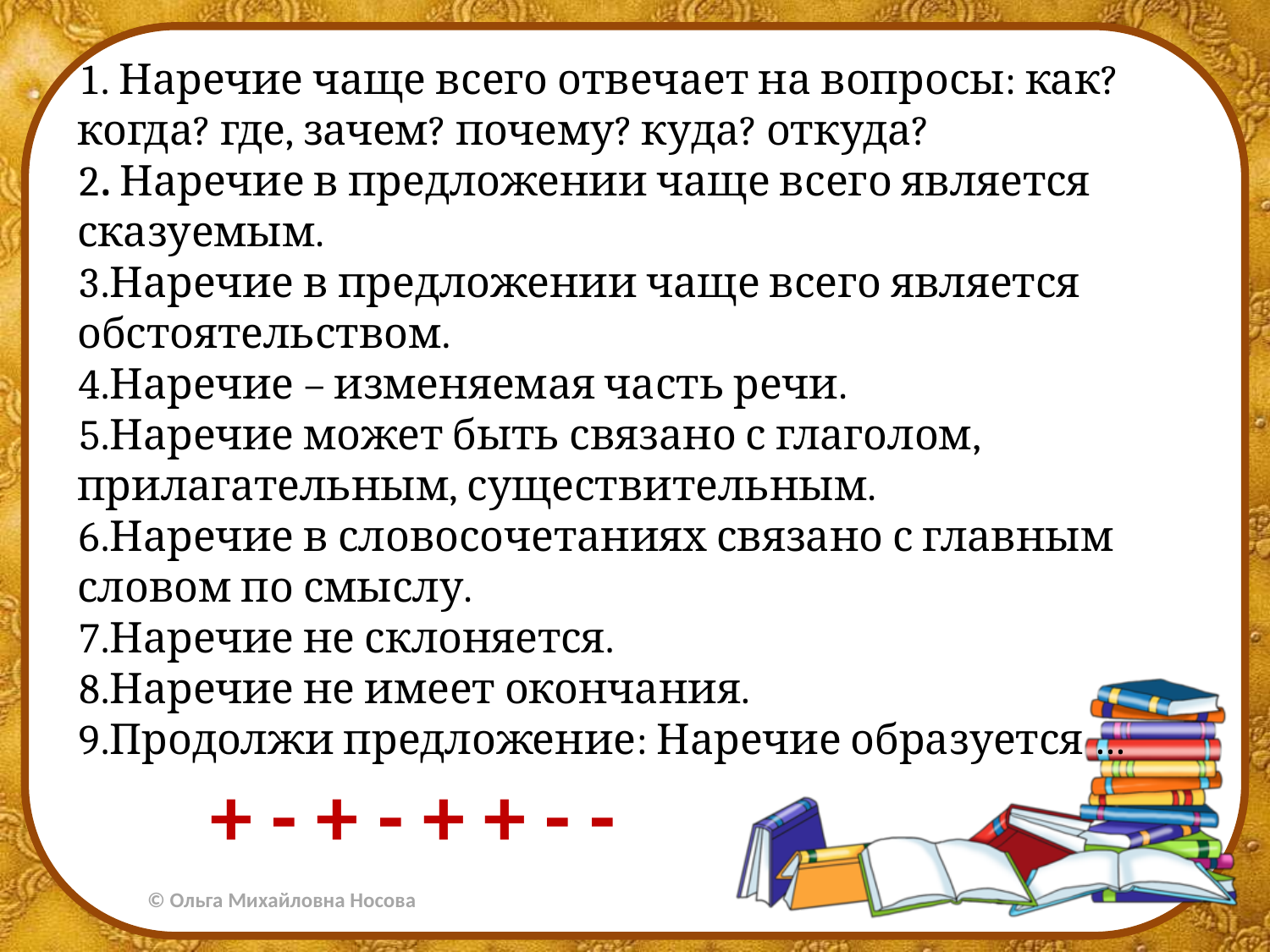

1. Наречие чаще всего отвечает на вопросы: как? когда? где, зачем? почему? куда? откуда?
2. Наречие в предложении чаще всего является сказуемым.
3.Наречие в предложении чаще всего является обстоятельством.
4.Наречие – изменяемая часть речи.
5.Наречие может быть связано с глаголом, прилагательным, существительным.
6.Наречие в словосочетаниях связано с главным словом по смыслу.
7.Наречие не склоняется.
8.Наречие не имеет окончания.
9.Продолжи предложение: Наречие образуется …
+ - + - + + - -